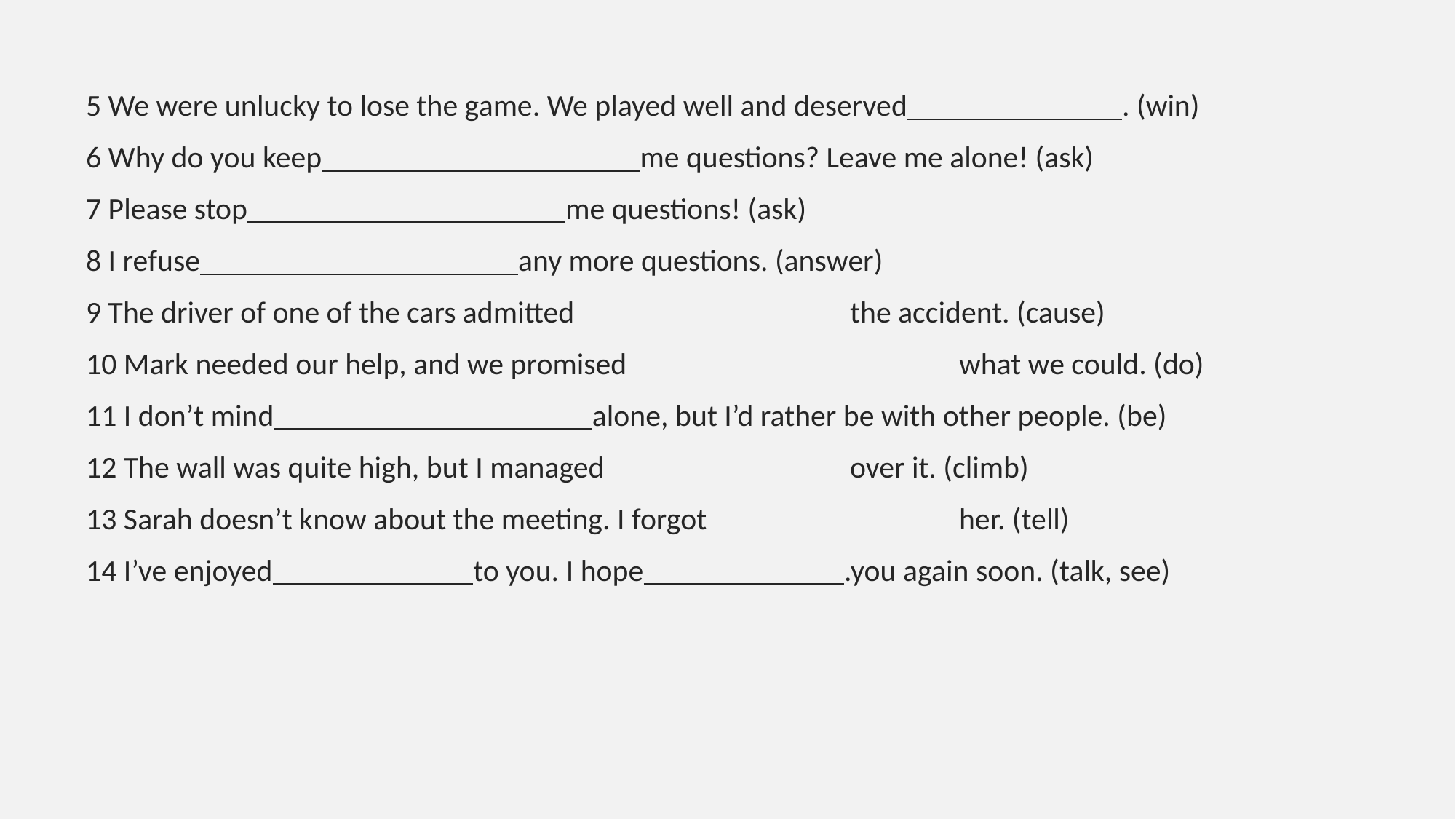

5 We were unlucky to lose the game. We played well and deserved                               . (win)
6 Why do you keep                                              me questions? Leave me alone! (ask)
7 Please stop                                              me questions! (ask)
8 I refuse                                              any more questions. (answer)
9 The driver of one of the cars admitted			the accident. (cause)
10 Mark needed our help, and we promised				what we could. (do)
11 I don’t mind                                              alone, but I’d rather be with other people. (be)
12 The wall was quite high, but I managed			over it. (climb)
13 Sarah doesn’t know about the meeting. I forgot			her. (tell)
14 I’ve enjoyed                             to you. I hope                             .you again soon. (talk, see)